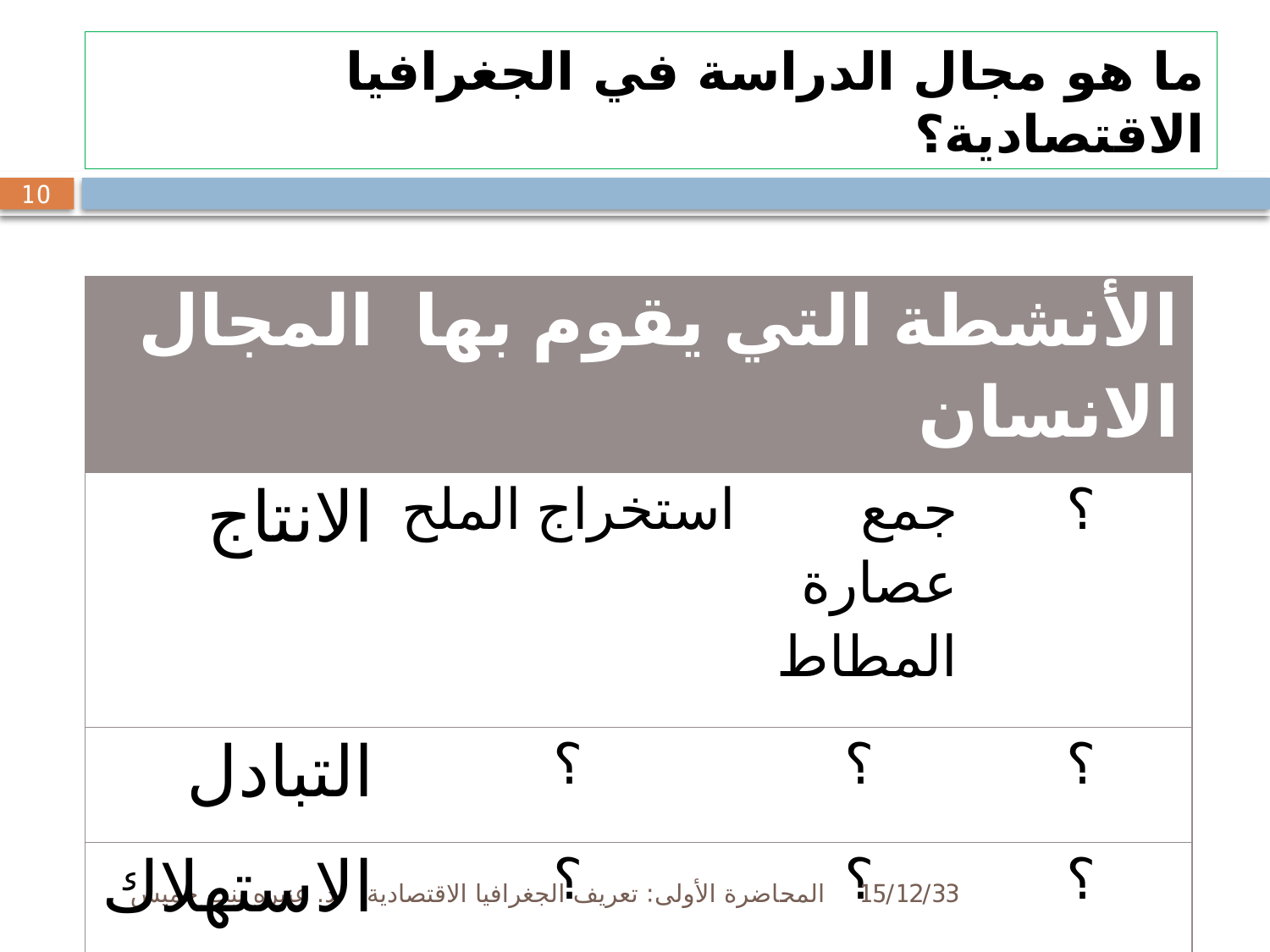

# ما هو مجال الدراسة في الجغرافيا الاقتصادية؟
10
| المجال | الأنشطة التي يقوم بها الانسان |  |  |
| --- | --- | --- | --- |
| الانتاج | استخراج الملح | جمع عصارة المطاط | ؟ |
| التبادل | ؟ | ؟ | ؟ |
| الاستهلاك | ؟ | ؟ | ؟ |
المحاضرة الأولى: تعريف الجغرافيا الاقتصادية    د. عنبره بنت خميس
15/12/33